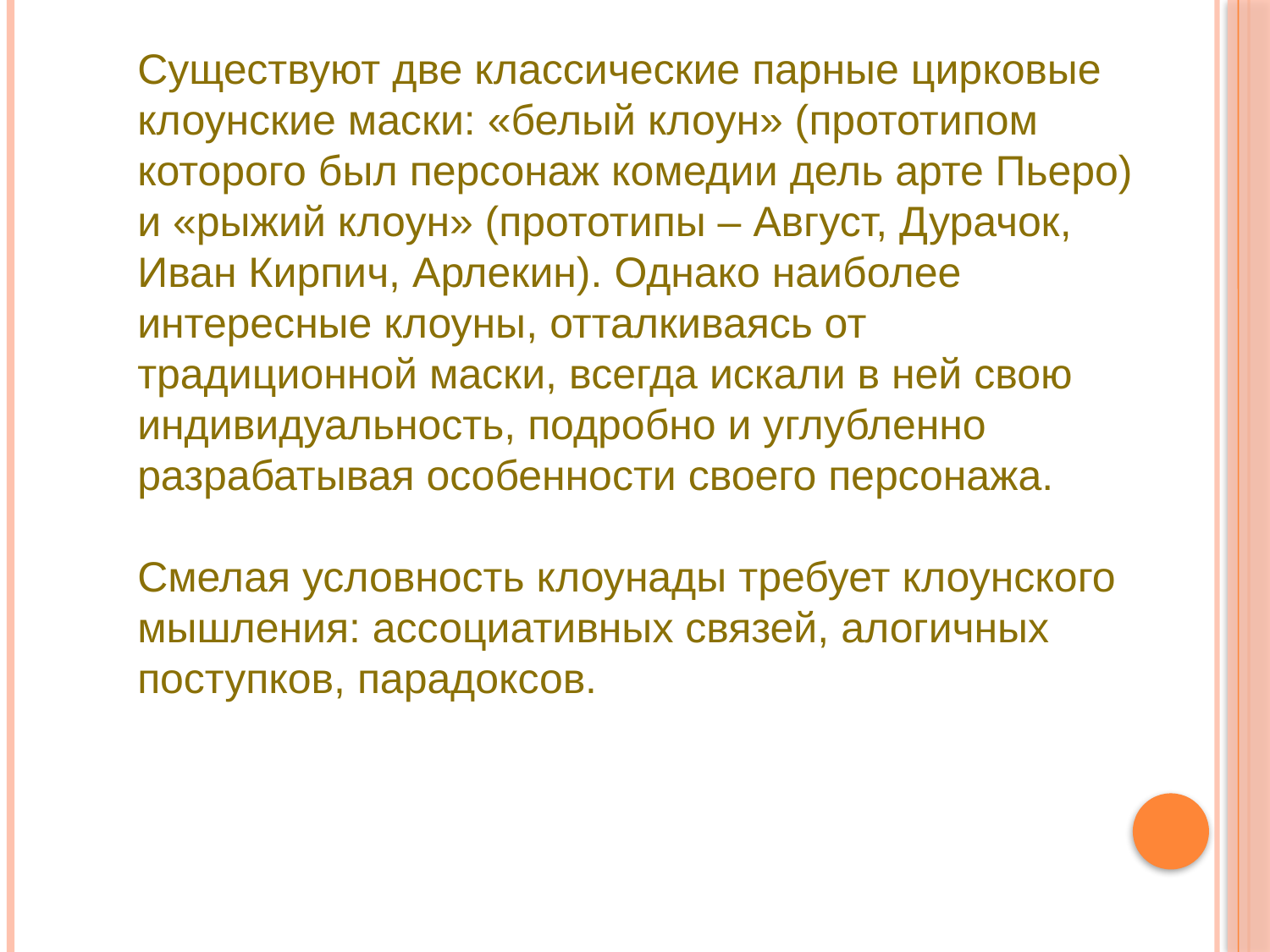

Существуют две классические парные цирковые клоунские маски: «белый клоун» (прототипом которого был персонаж комедии дель арте Пьеро) и «рыжий клоун» (прототипы – Август, Дурачок, Иван Кирпич, Арлекин). Однако наиболее интересные клоуны, отталкиваясь от традиционной маски, всегда искали в ней свою индивидуальность, подробно и углубленно разрабатывая особенности своего персонажа.

Смелая условность клоунады требует клоунского мышления: ассоциативных связей, алогичных поступков, парадоксов.